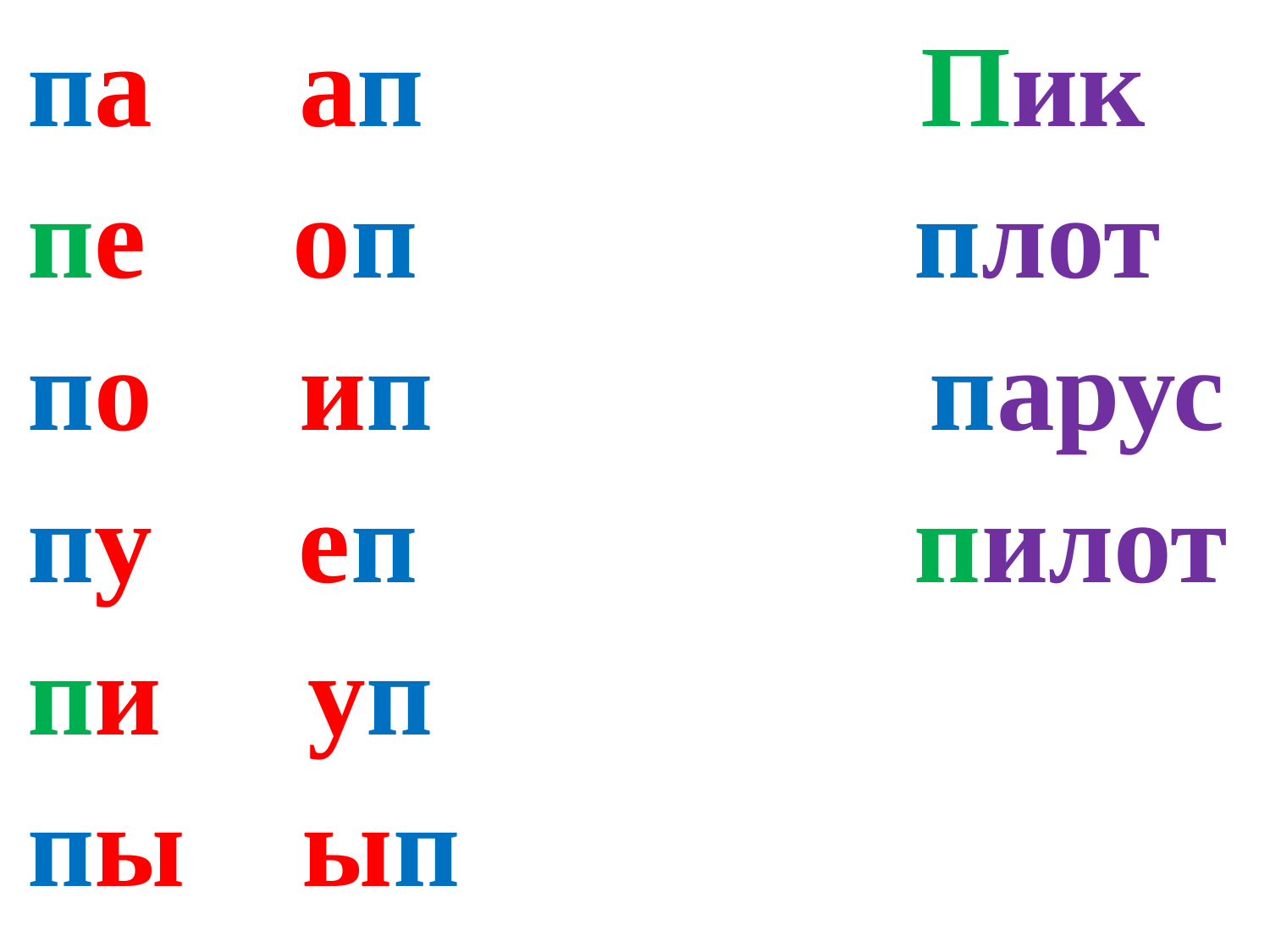

па     ап                 Пик
пе     оп                 плот
по     ип                 парус
пу     еп                 пилот
пи     уп
пы    ып